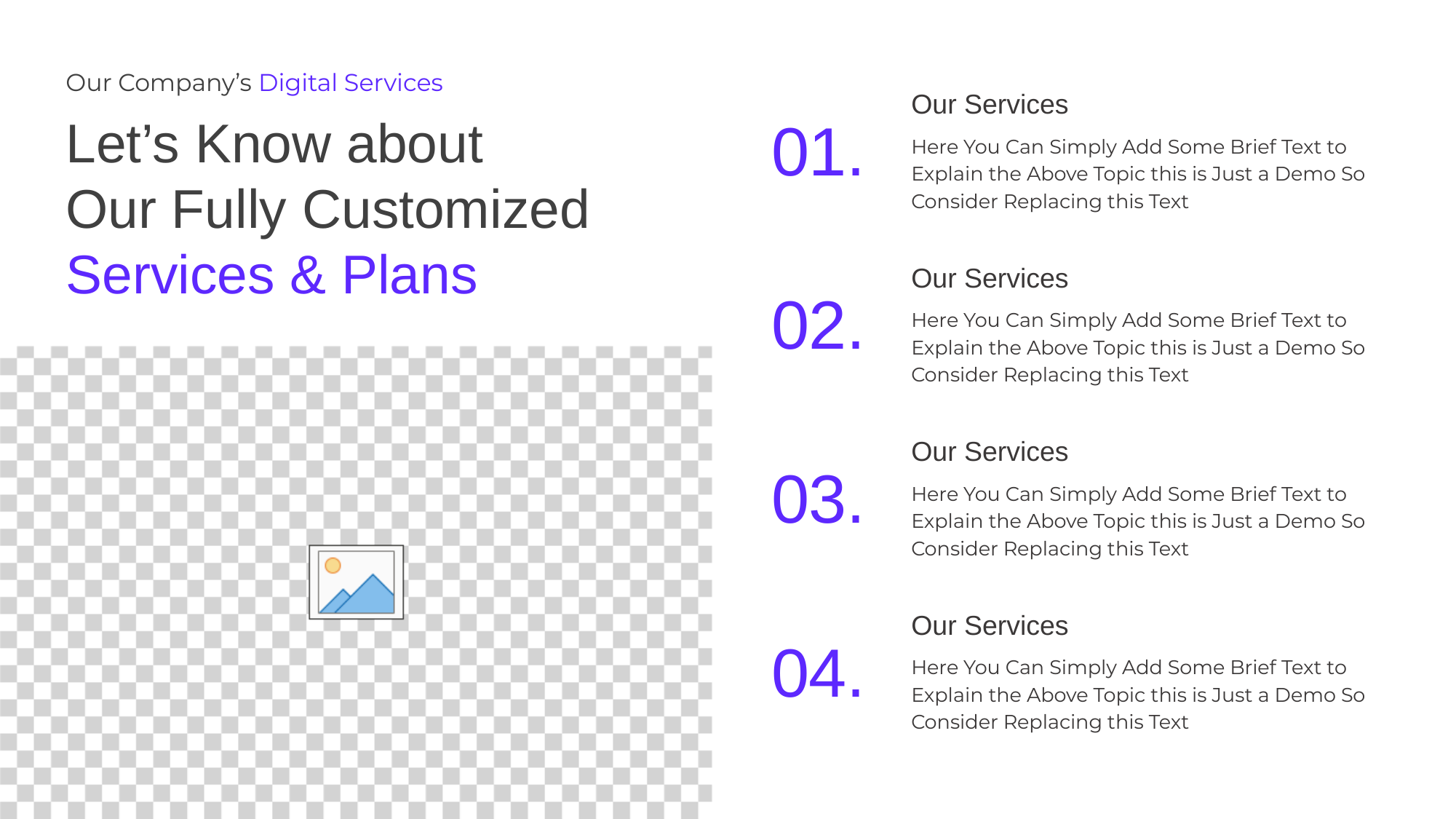

Our Company’s Digital Services

Our Services
01.
Let’s Know about
Our Fully Customized
Services & Plans
Here You Can Simply Add Some Brief Text to
Explain the Above Topic this is Just a Demo So
Consider Replacing this Text
Our Services

02.
Here You Can Simply Add Some Brief Text to
Explain the Above Topic this is Just a Demo So
Consider Replacing this Text

Our Services
03.
Here You Can Simply Add Some Brief Text to
Explain the Above Topic this is Just a Demo So
Consider Replacing this Text

Our Services
04.
Here You Can Simply Add Some Brief Text to
Explain the Above Topic this is Just a Demo So
Consider Replacing this Text